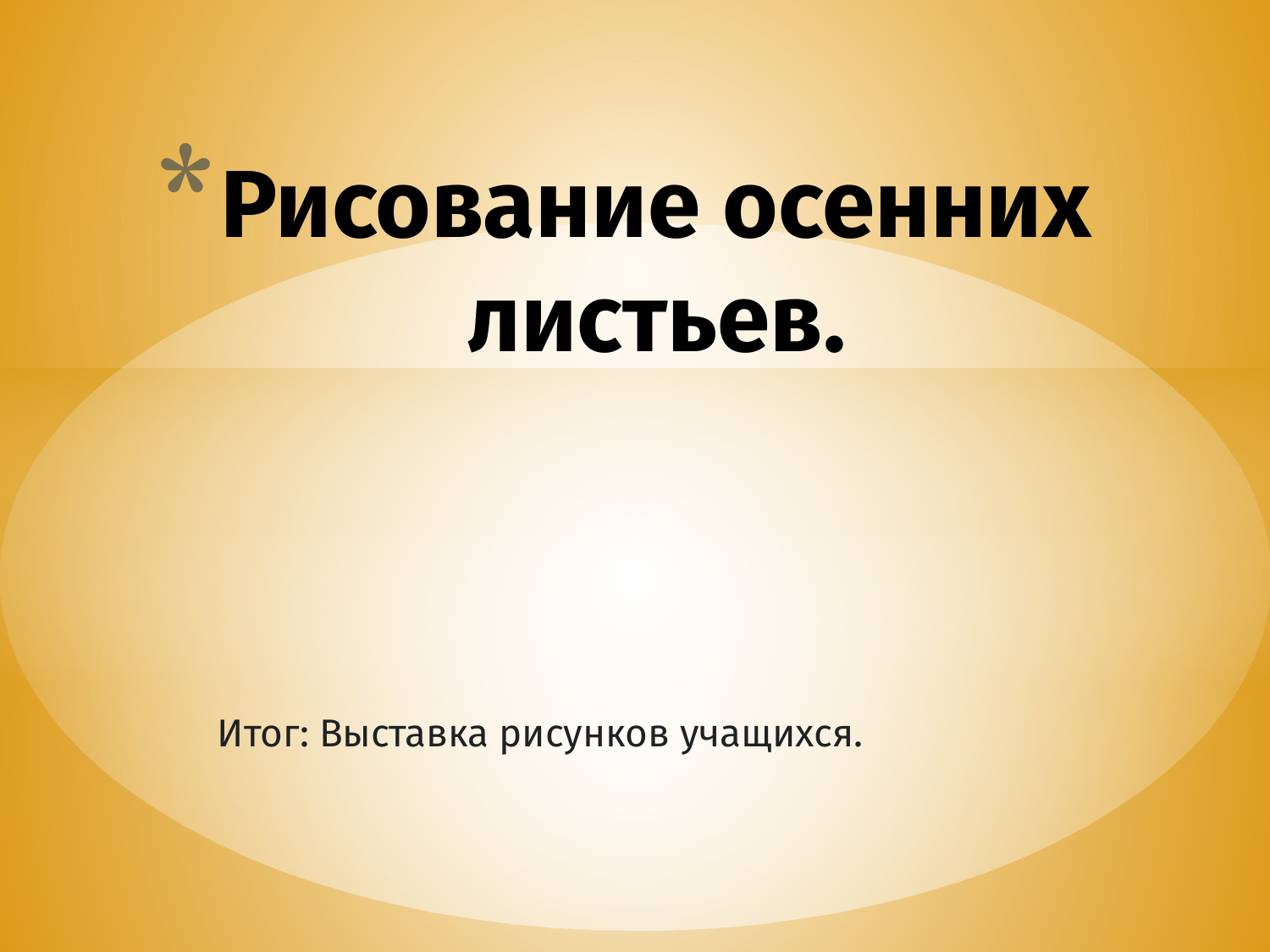

# Рисование осенних листьев.
Итог: Выставка рисунков учащихся.